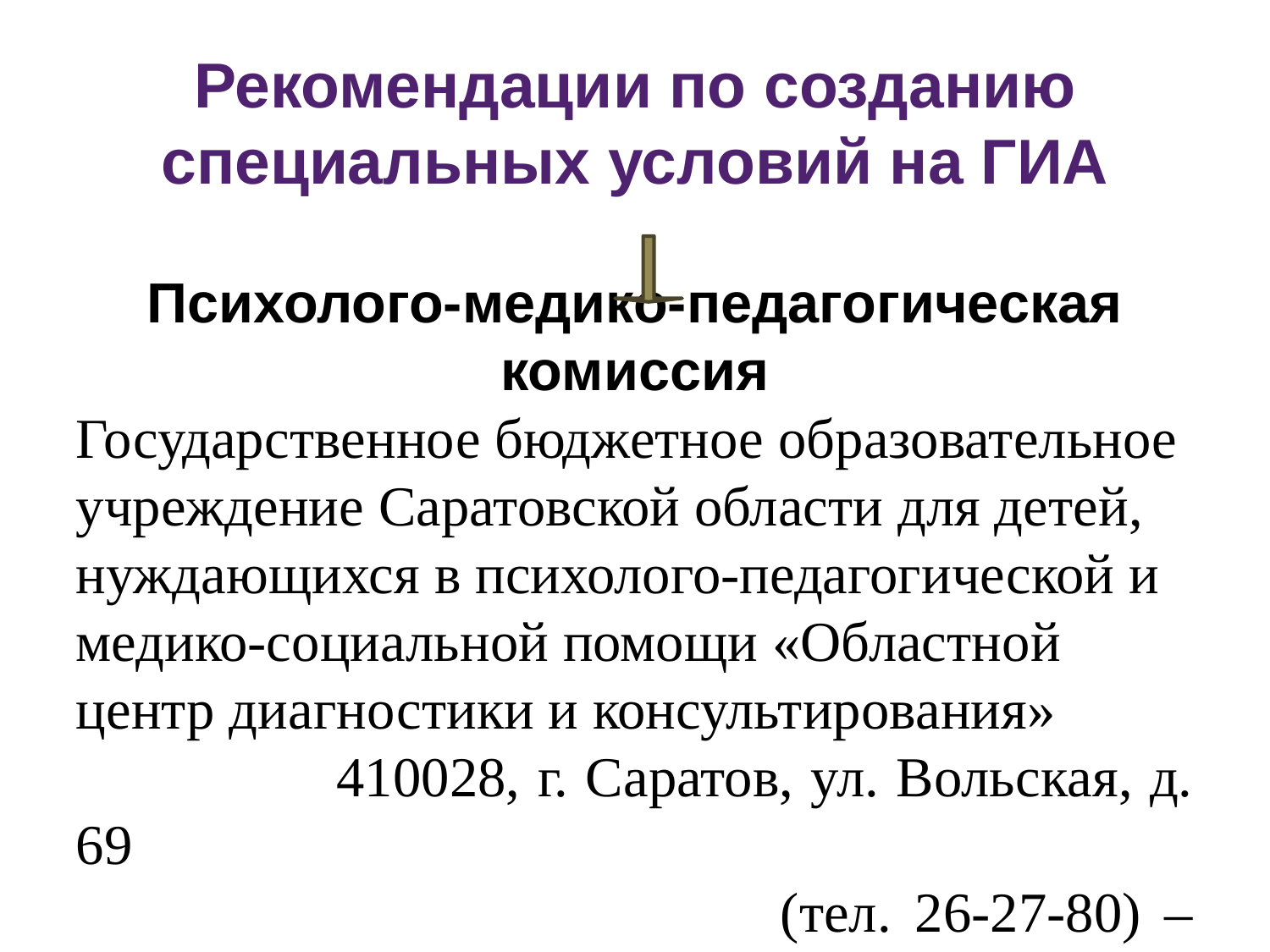

Рекомендации по созданию специальных условий на ГИА

Психолого-медико-педагогическая комиссия
Государственное бюджетное образовательное учреждение Саратовской области для детей, нуждающихся в психолого-педагогической и медико-социальной помощи «Областной центр диагностики и консультирования»
  		410028, г. Саратов, ул. Вольская, д. 69
		                   (тел. 26-27-80) – центральная психолого-медико-педагогическая комиссия